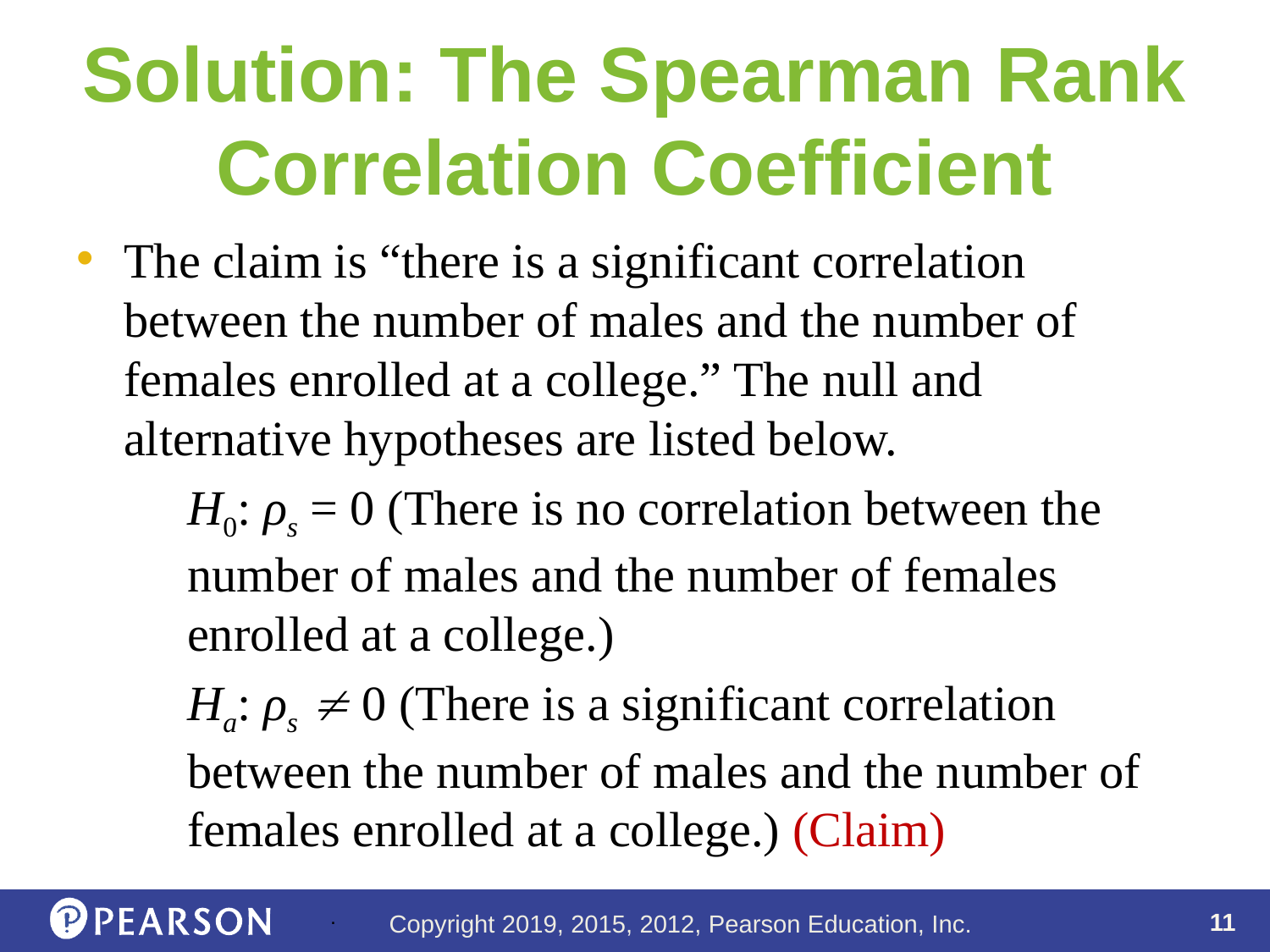

# Solution: The Spearman Rank Correlation Coefficient
The claim is “there is a significant correlation between the number of males and the number of females enrolled at a college.” The null and alternative hypotheses are listed below.
H0: ρs = 0 (There is no correlation between the number of males and the number of females enrolled at a college.)
Ha: ρs ≠ 0 (There is a significant correlation between the number of males and the number of females enrolled at a college.) (Claim)
.